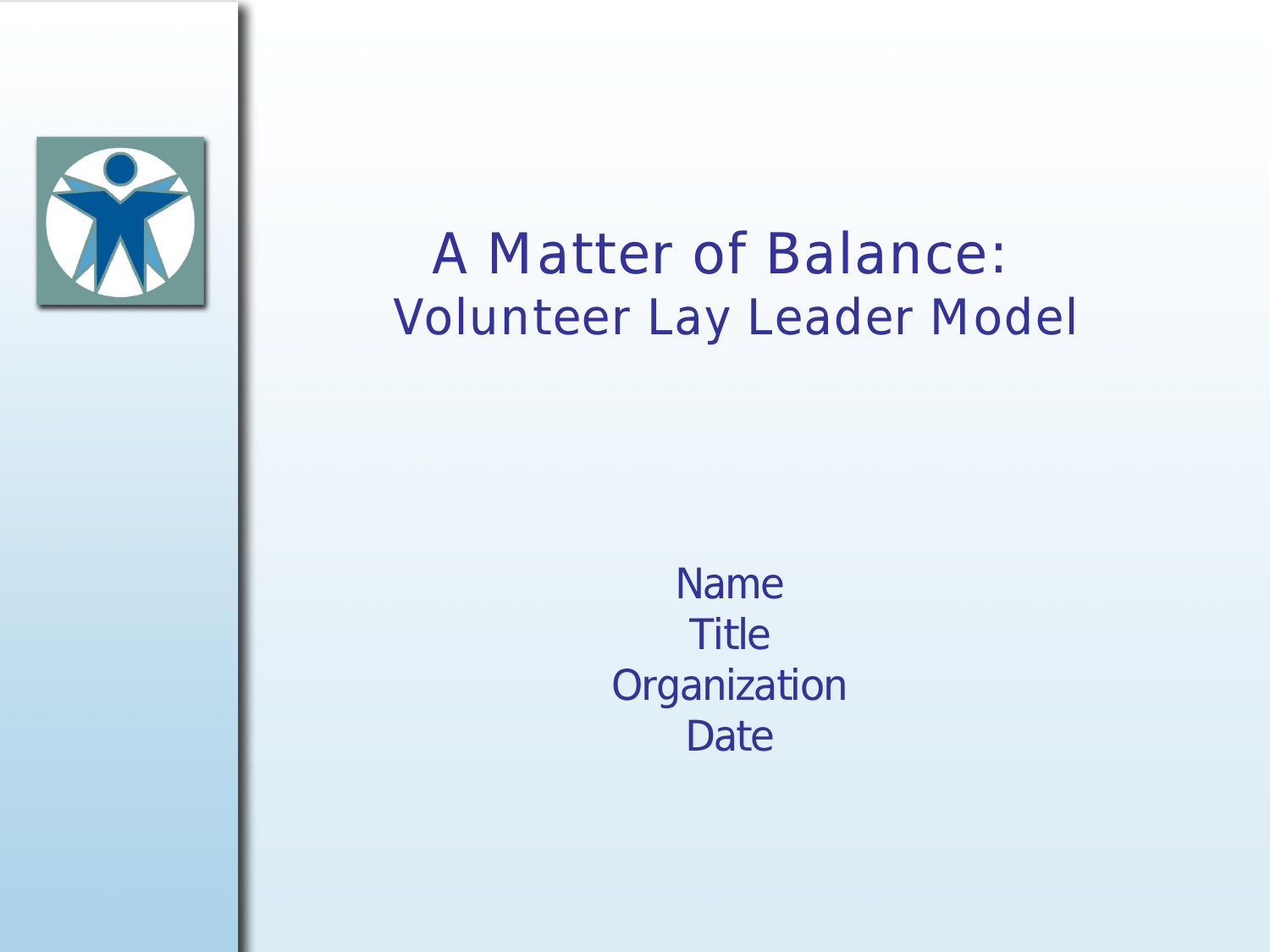

A Matter of Balance:
 Volunteer Lay Leader Model

Name
Title
Organization
Date